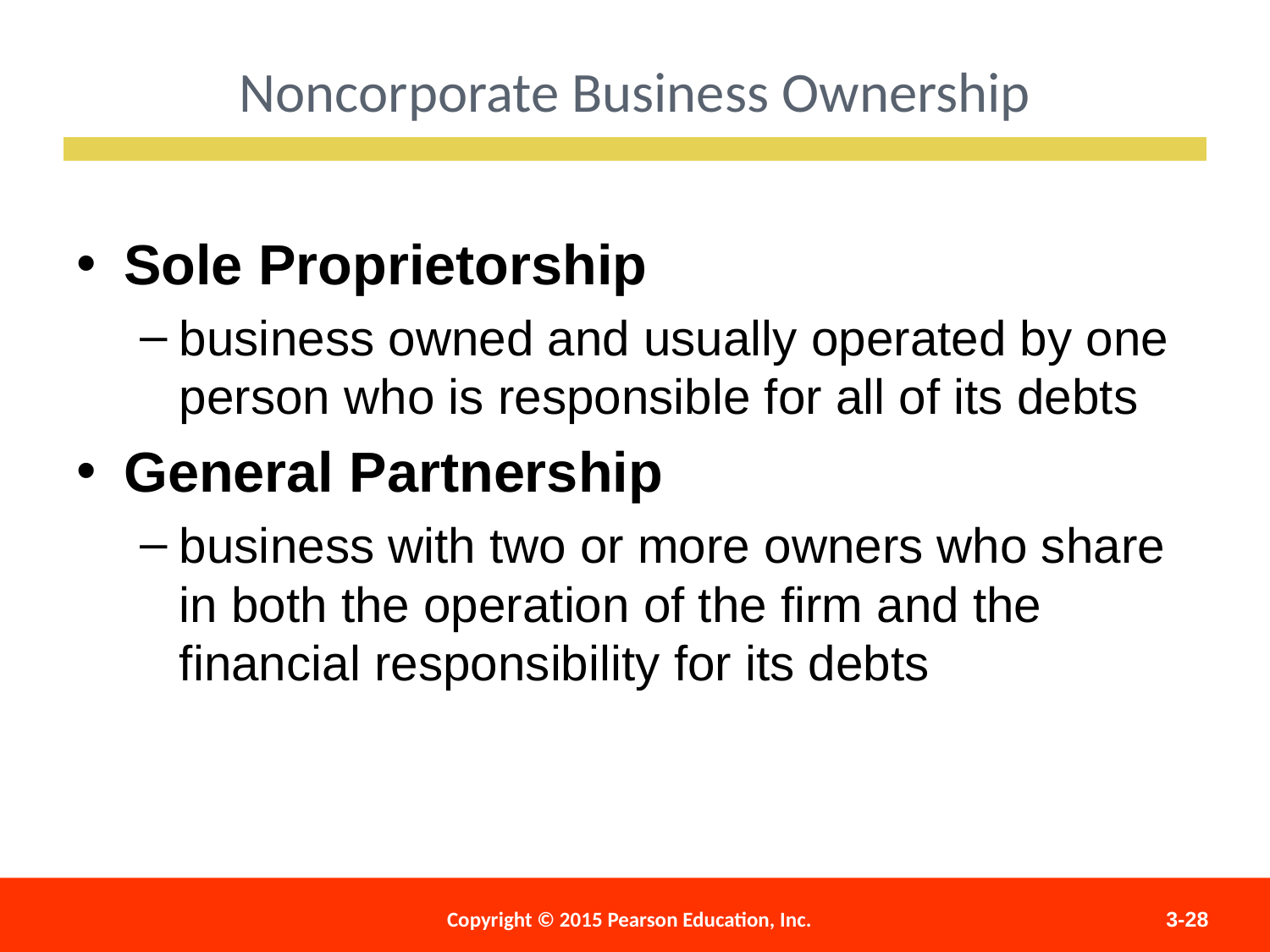

Noncorporate Business Ownership
Sole Proprietorship
business owned and usually operated by one person who is responsible for all of its debts
General Partnership
business with two or more owners who share in both the operation of the firm and the financial responsibility for its debts